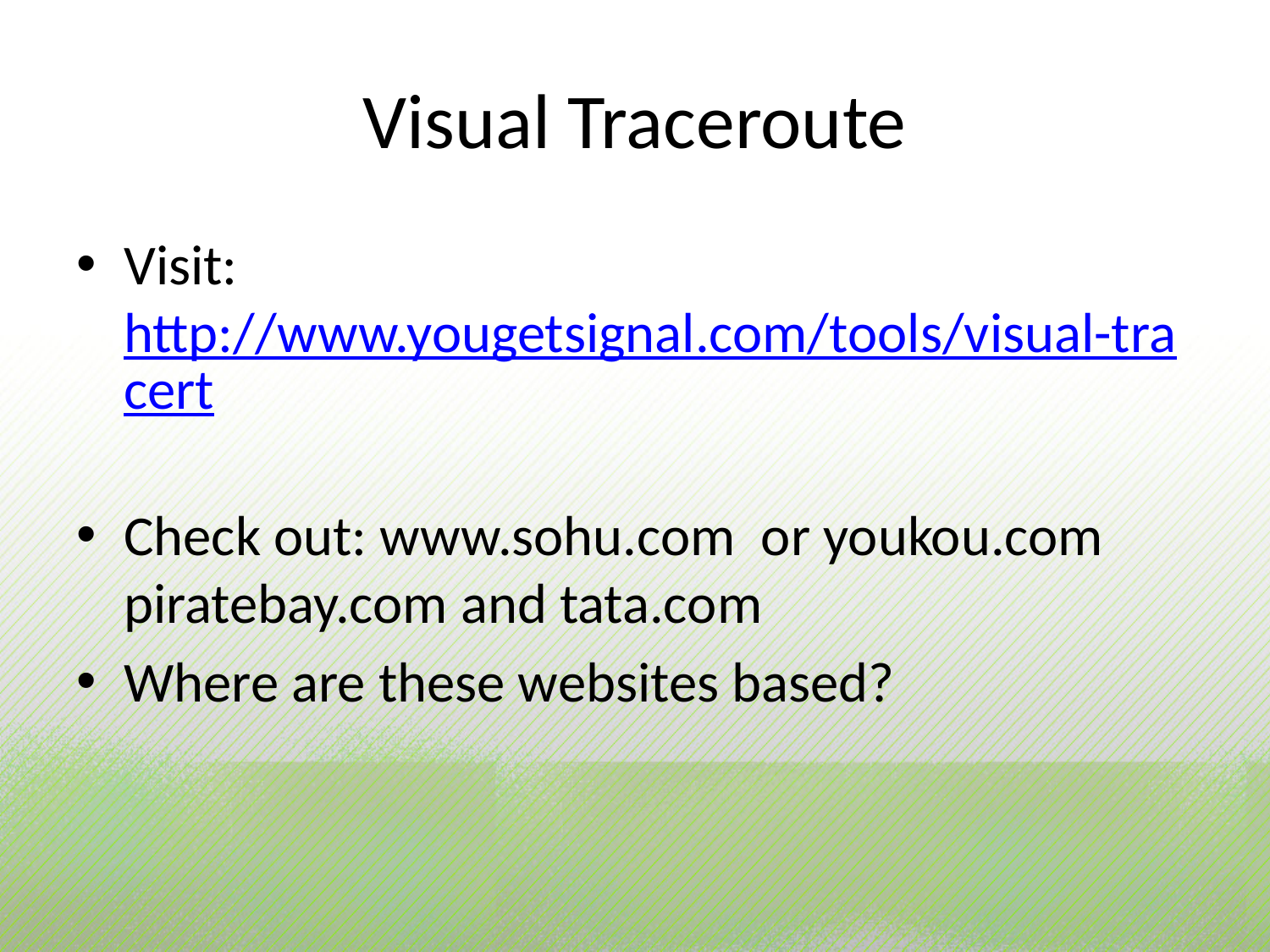

# Visual Traceroute
Visit: http://www.yougetsignal.com/tools/visual-tracert
Check out: www.sohu.com  or youkou.com piratebay.com and tata.com
Where are these websites based?